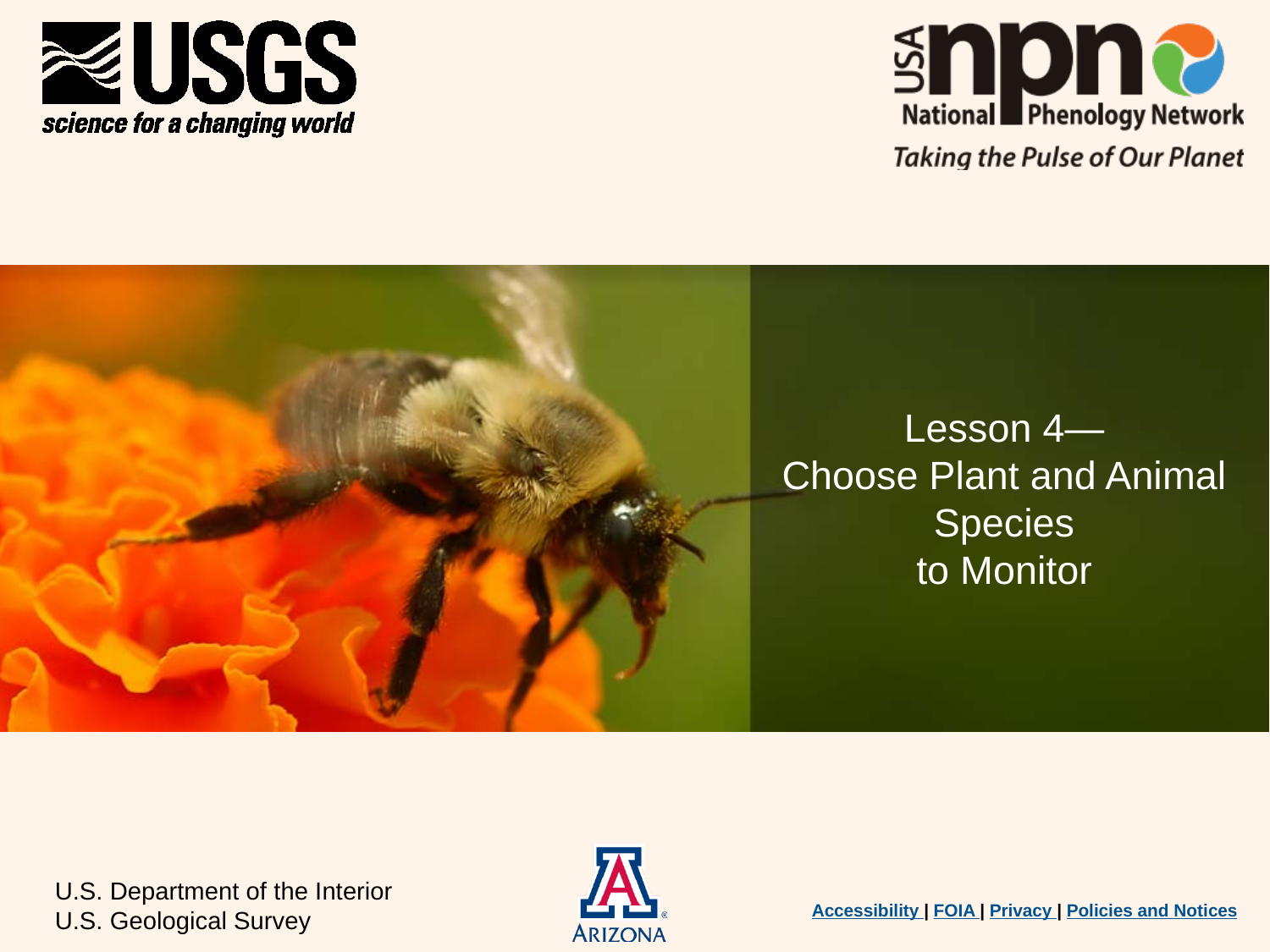

# Lesson 4— Choose Plant and Animal Species to Monitor